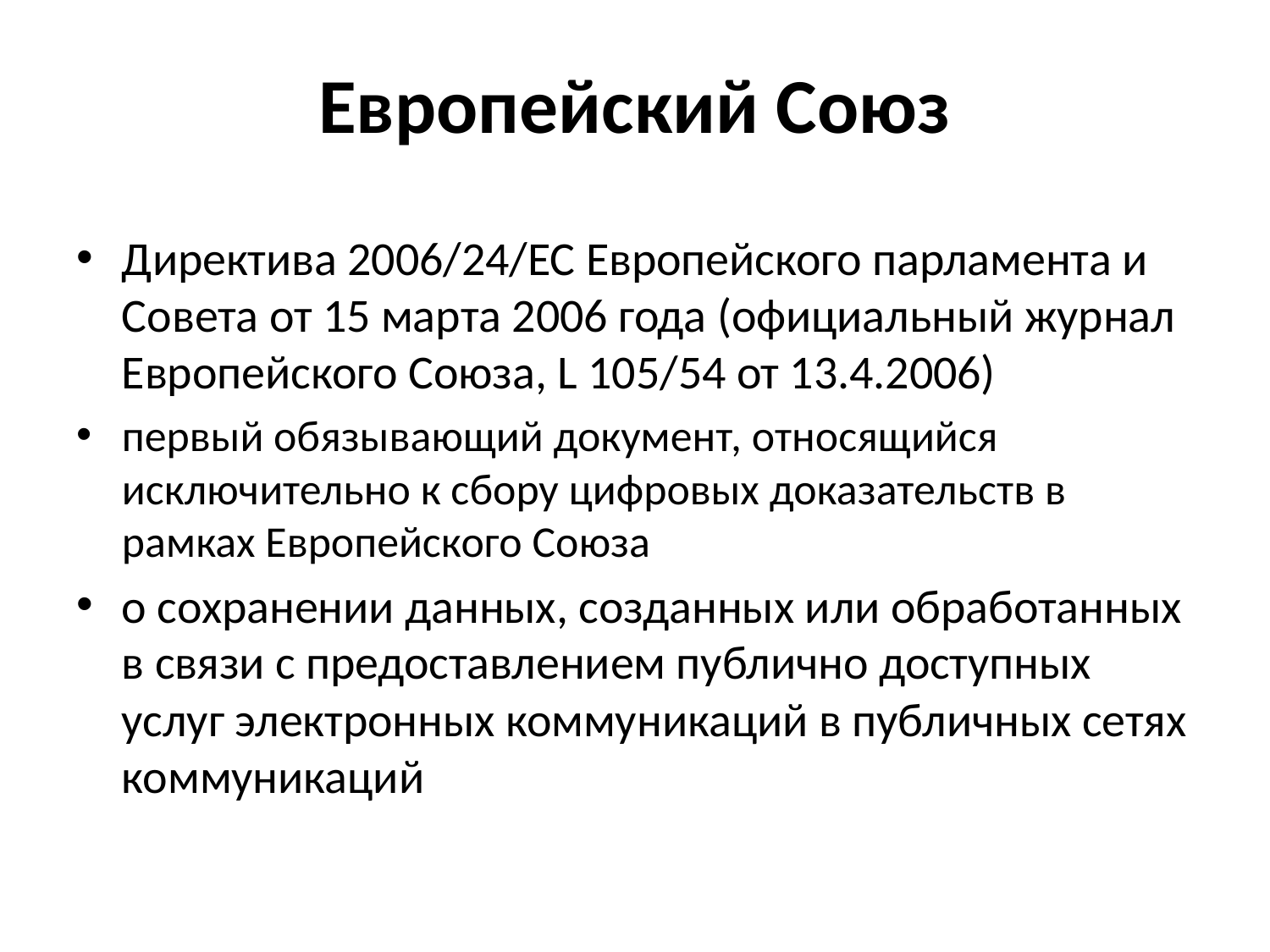

# Европейский Союз
Директива 2006/24/EC Европейского парламента и Совета от 15 марта 2006 года (официальный журнал Европейского Союза, L 105/54 от 13.4.2006)
первый обязывающий документ, относящийся исключительно к сбору цифровых доказательств в рамках Европейского Союза
о сохранении данных, созданных или обработанных в связи с предоставлением публично доступных услуг электронных коммуникаций в публичных сетях коммуникаций